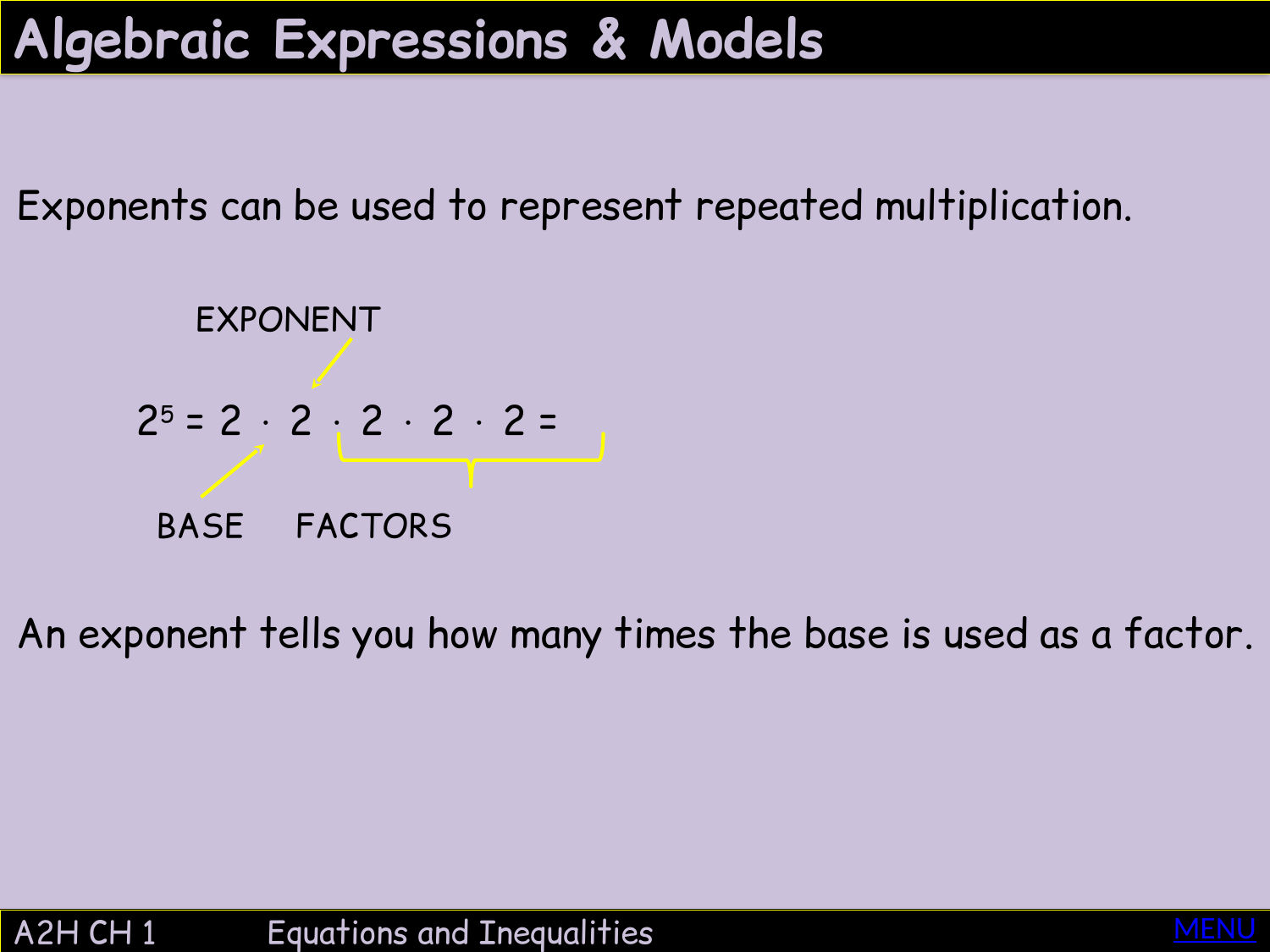

Algebraic Expressions & Models
Exponents can be used to represent repeated multiplication.

		     EXPONENT
		25 = 2 ⋅ 2 ⋅ 2 ⋅ 2 ⋅ 2 =

	  BASE		    FACTORS

An exponent tells you how many times the base is used as a factor.

MENU
A2H CH 1 	Equations and Inequalities